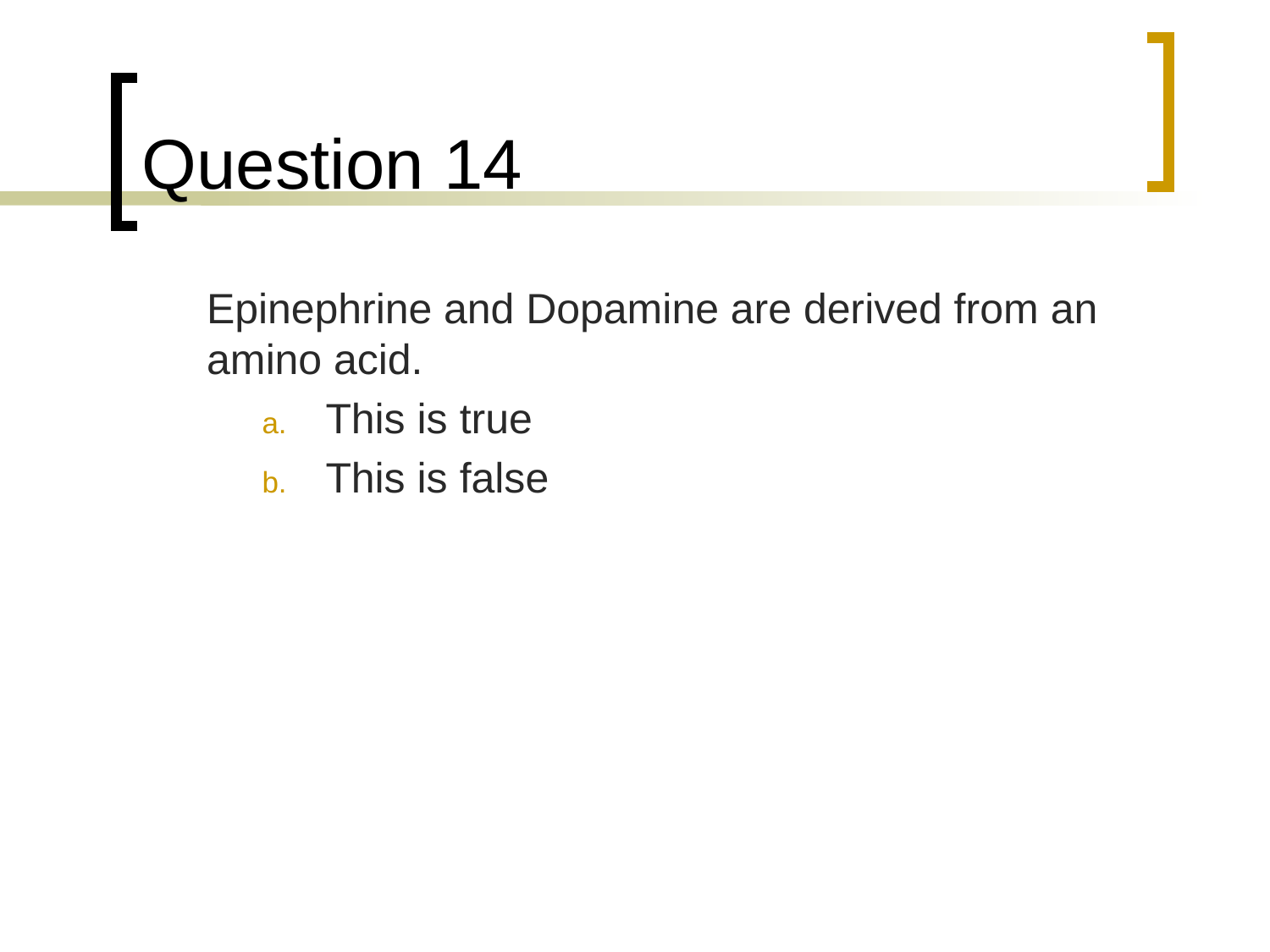

# Question 14
	Epinephrine and Dopamine are derived from an amino acid.
This is true
This is false